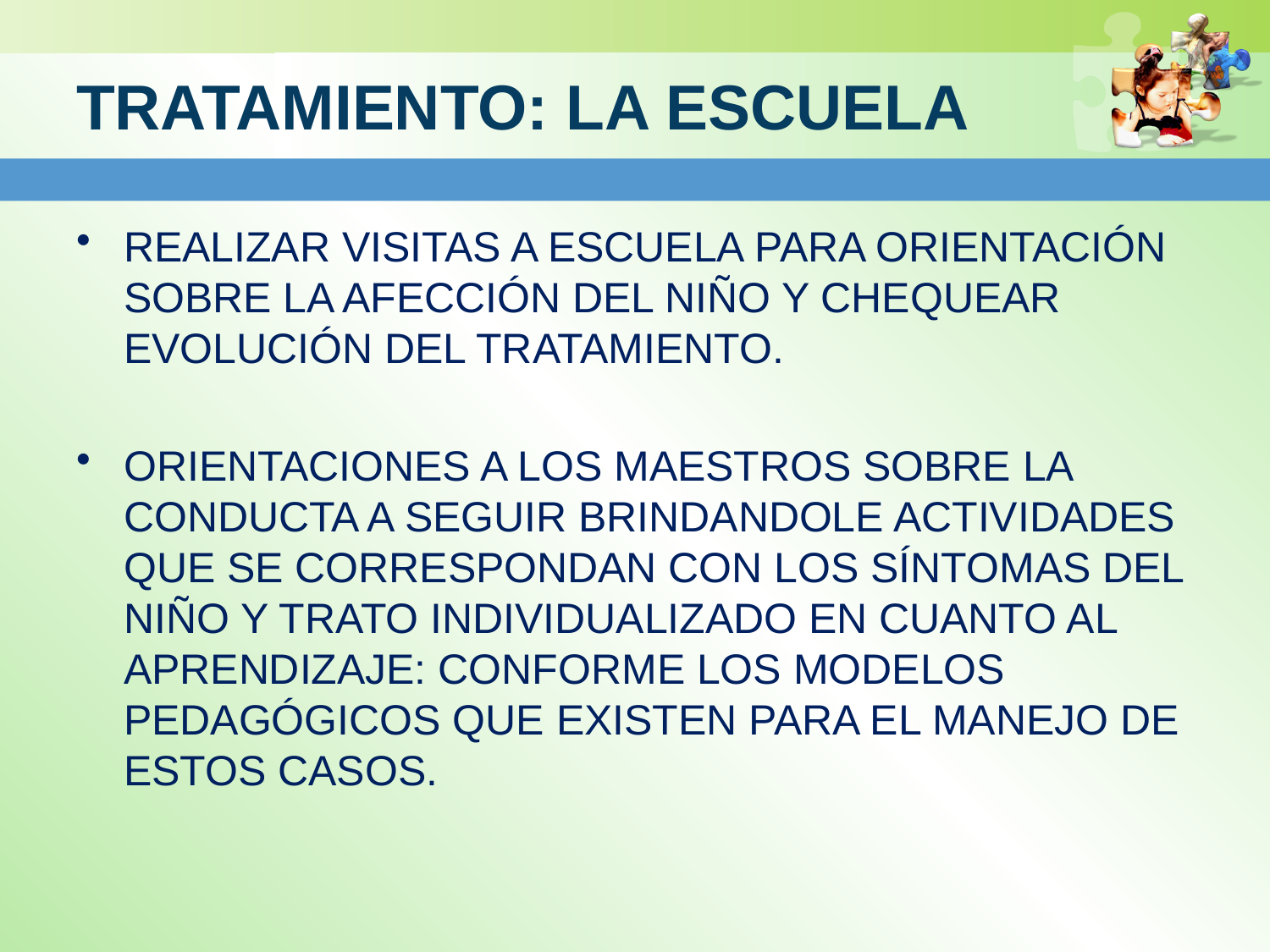

# TRATAMIENTO: LA ESCUELA
REALIZAR VISITAS A ESCUELA PARA ORIENTACIÓN SOBRE LA AFECCIÓN DEL NIÑO Y CHEQUEAR EVOLUCIÓN DEL TRATAMIENTO.

ORIENTACIONES A LOS MAESTROS SOBRE LA CONDUCTA A SEGUIR BRINDANDOLE ACTIVIDADES QUE SE CORRESPONDAN CON LOS SÍNTOMAS DEL NIÑO Y TRATO INDIVIDUALIZADO EN CUANTO AL APRENDIZAJE: CONFORME LOS MODELOS PEDAGÓGICOS QUE EXISTEN PARA EL MANEJO DE ESTOS CASOS.